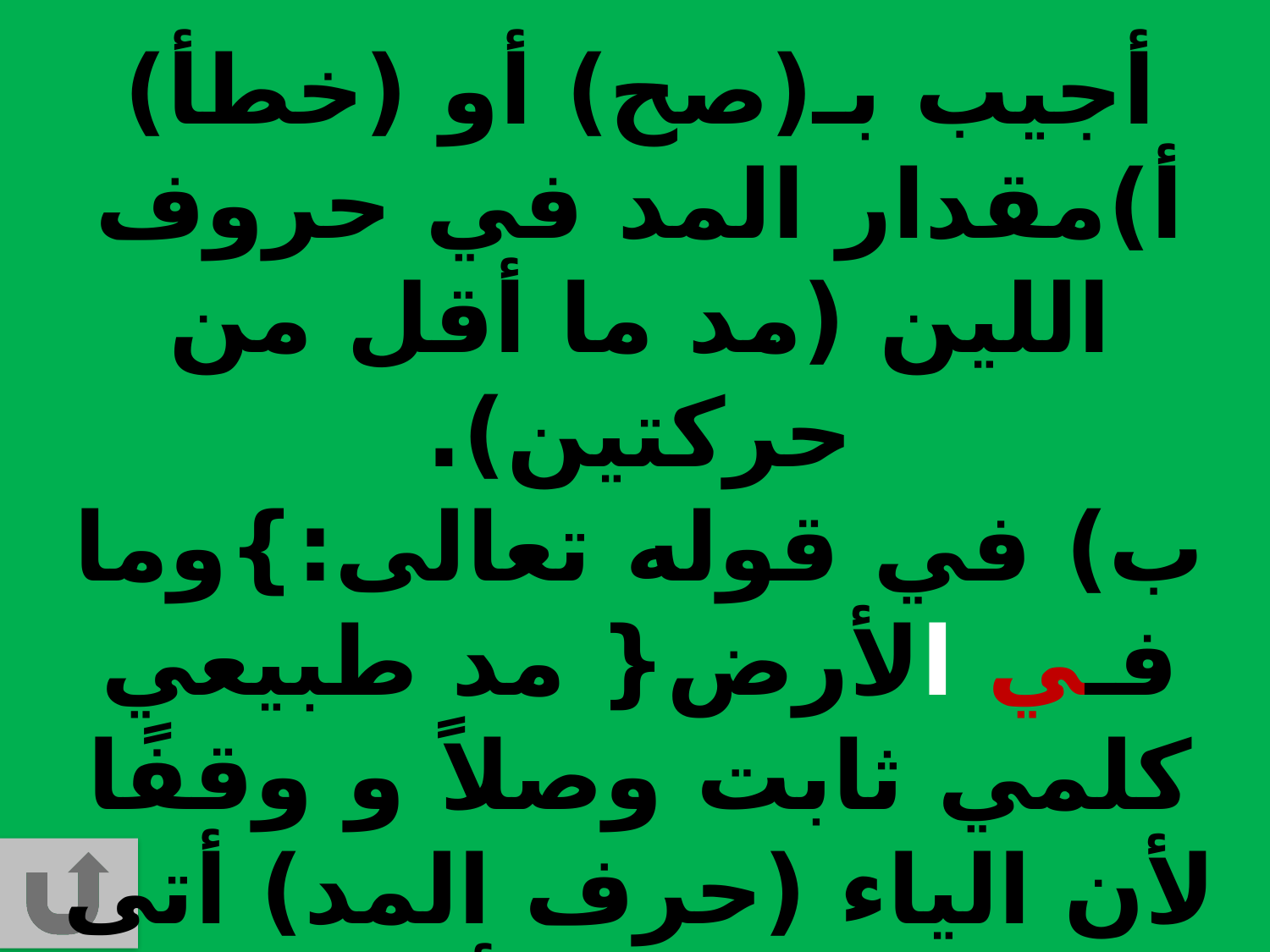

أجيب بـ(صح) أو (خطأ)
أ)مقدار المد في حروف اللين (مد ما أقل من حركتين).
ب) في قوله تعالى:}وما فـي الأرض{ مد طبيعي كلمي ثابت وصلاً و وقفًا لأن الياء (حرف المد) أتى متطرف ولم يأتي في الكلمة الثانية لا همز ولا سكون.